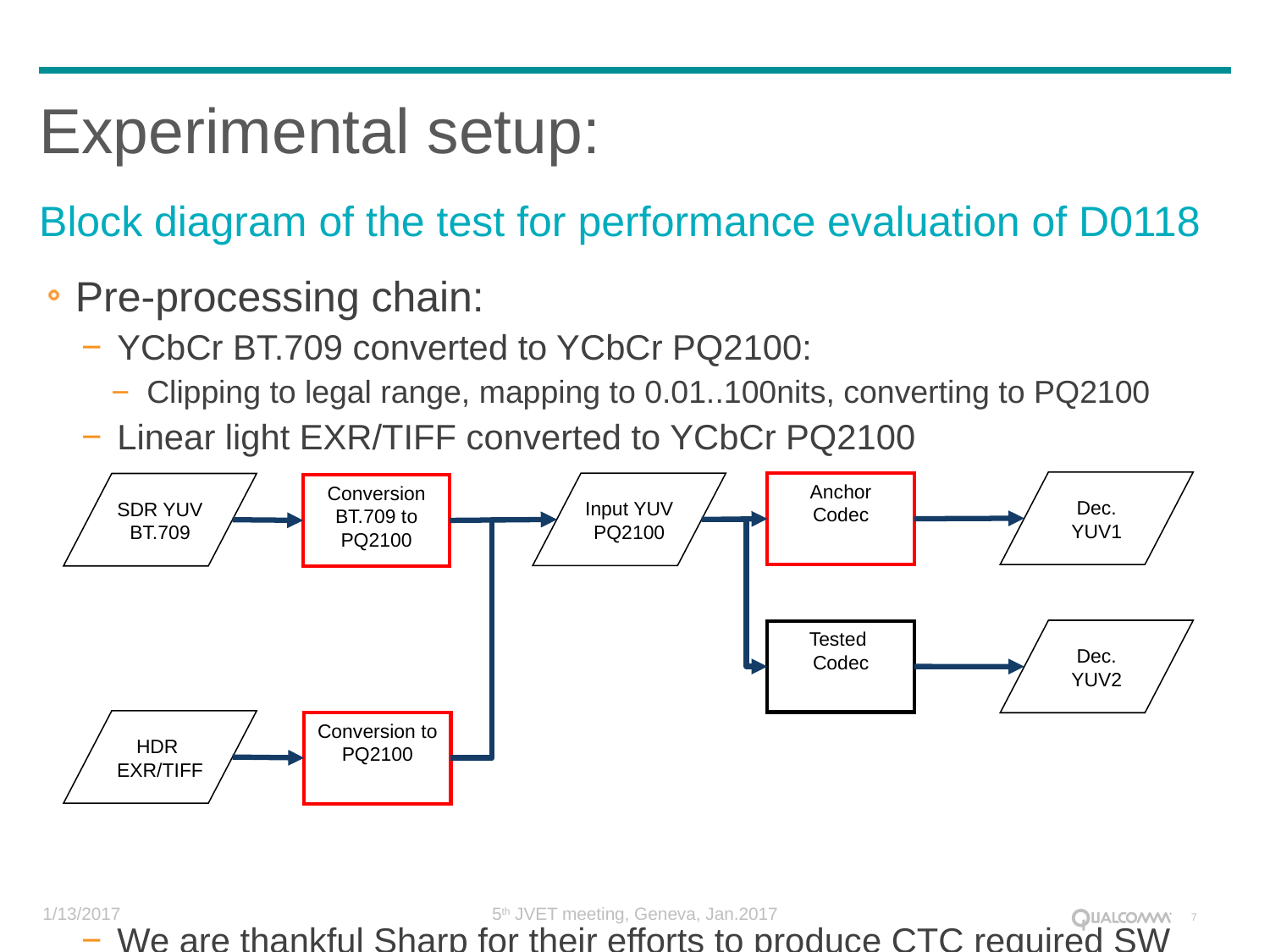

# Experimental setup:
Block diagram of the test for performance evaluation of D0118
Pre-processing chain:
YCbCr BT.709 converted to YCbCr PQ2100:
Clipping to legal range, mapping to 0.01..100nits, converting to PQ2100
Linear light EXR/TIFF converted to YCbCr PQ2100

We are thankful Sharp for their efforts to produce CTC required SW changes and Anchor modifications

Dec. YUV1
Anchor Codec
Input YUV
PQ2100
SDR YUV
BT.709
Conversion BT.709 to PQ2100
Dec. YUV2
Tested  Codec
HDR
EXR/TIFF
Conversion to PQ2100